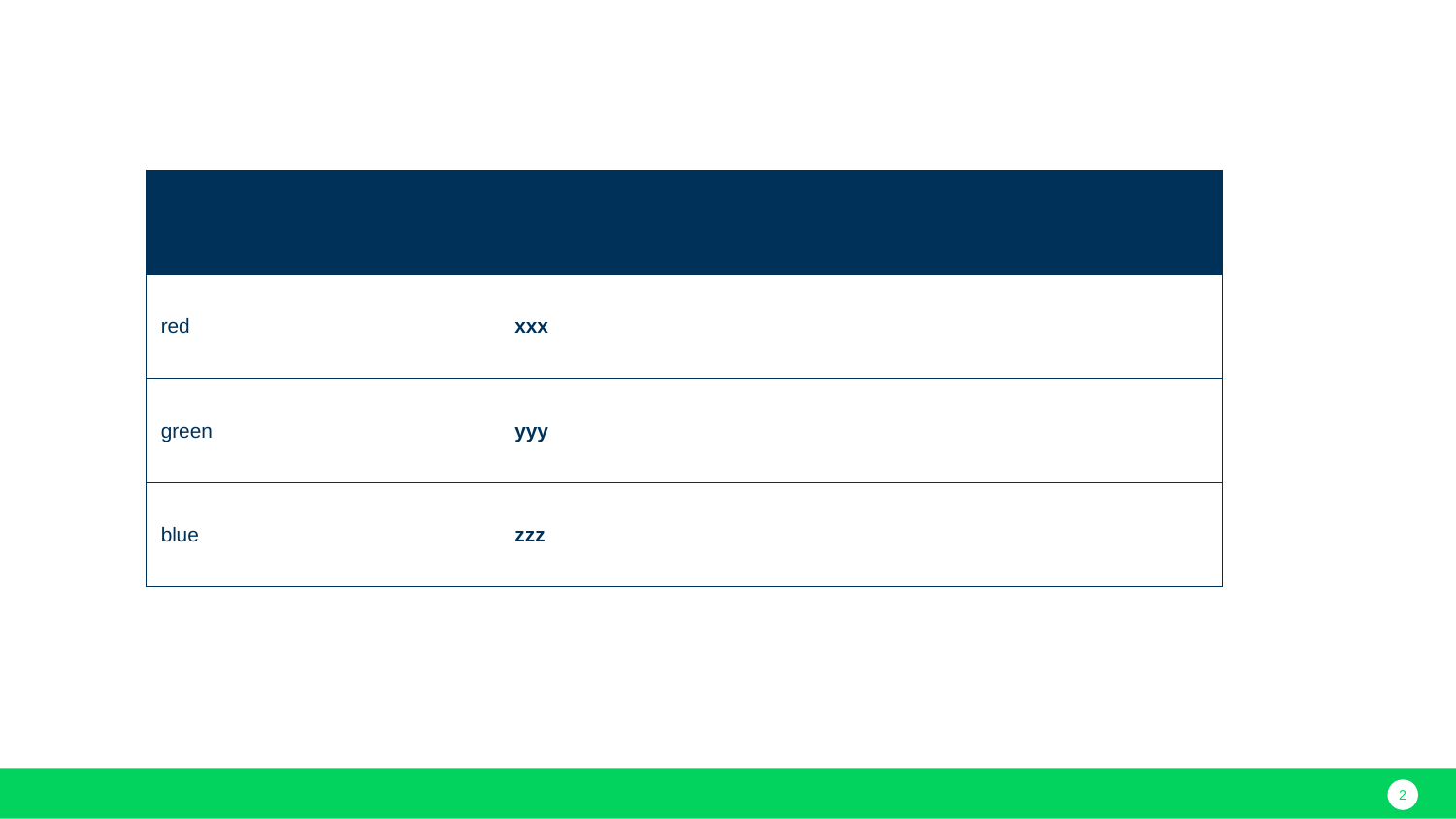

#
|  |  |
| --- | --- |
| red | xxx |
| green | yyy |
| blue | zzz |